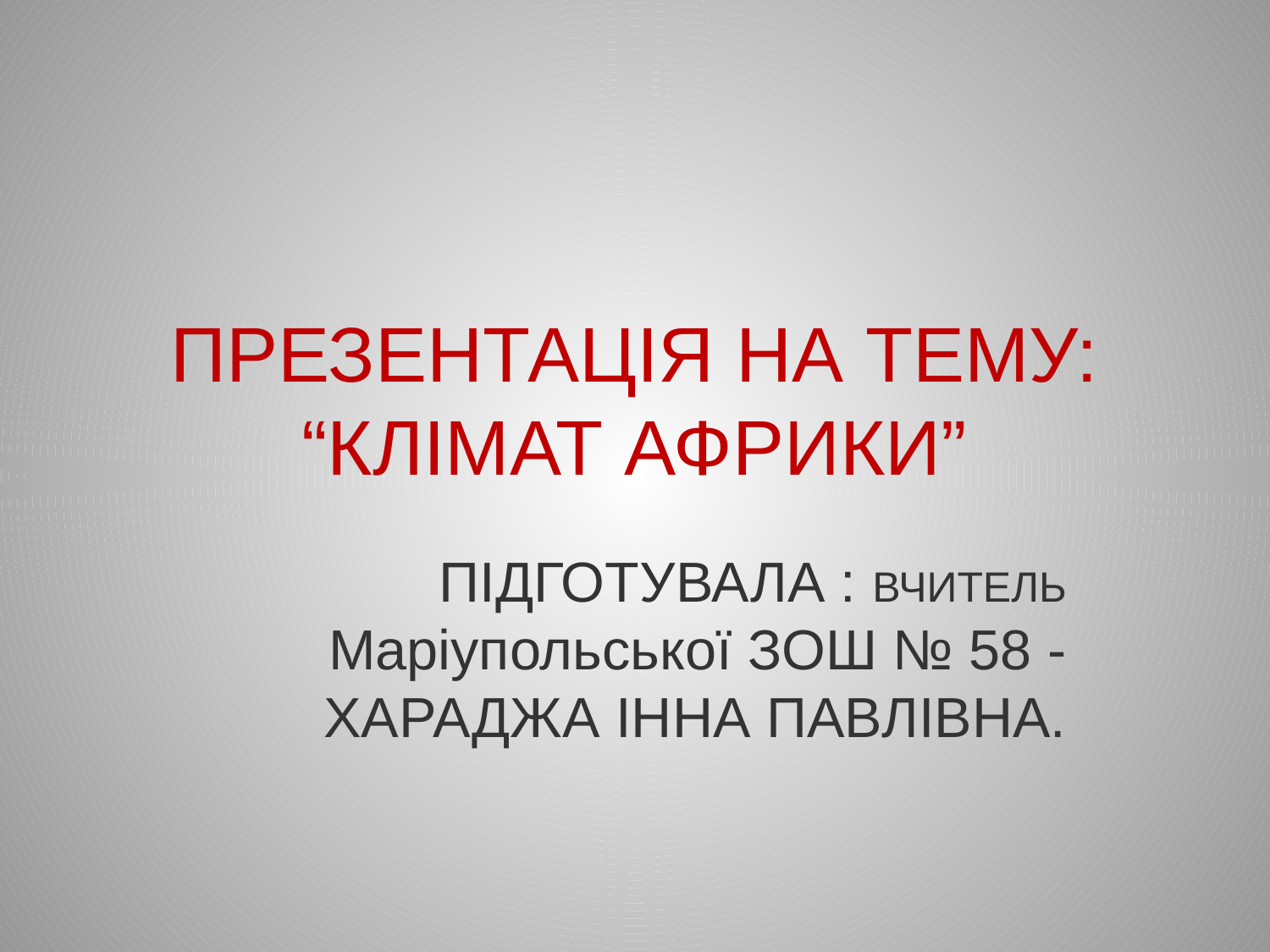

# ПРЕЗЕНТАЦІЯ НА ТЕМУ: “КЛІМАТ АФРИКИ”
ПІДГОТУВАЛА : ВЧИТЕЛЬ Маріупольської ЗОШ № 58 - ХАРАДЖА ІННА ПАВЛІВНА.